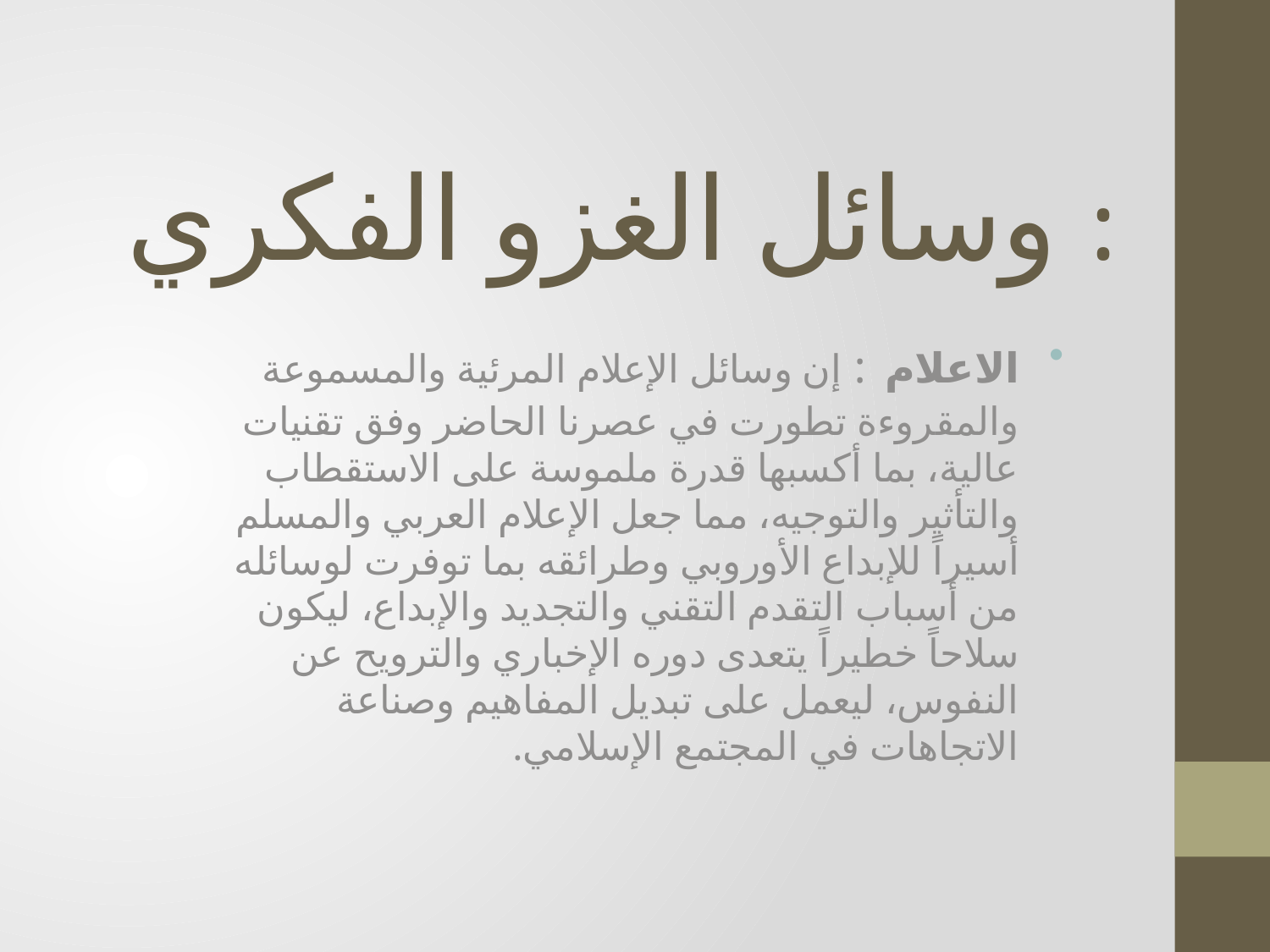

# وسائل الغزو الفكري :
الاعلام : إن وسائل الإعلام المرئية والمسموعة والمقروءة تطورت في عصرنا الحاضر وفق تقنيات عالية، بما أكسبها قدرة ملموسة على الاستقطاب والتأثير والتوجيه، مما جعل الإعلام العربي والمسلم أسيراً للإبداع الأوروبي وطرائقه بما توفرت لوسائله من أسباب التقدم التقني والتجديد والإبداع، ليكون سلاحاً خطيراً يتعدى دوره الإخباري والترويح عن النفوس، ليعمل على تبديل المفاهيم وصناعة الاتجاهات في المجتمع الإسلامي.